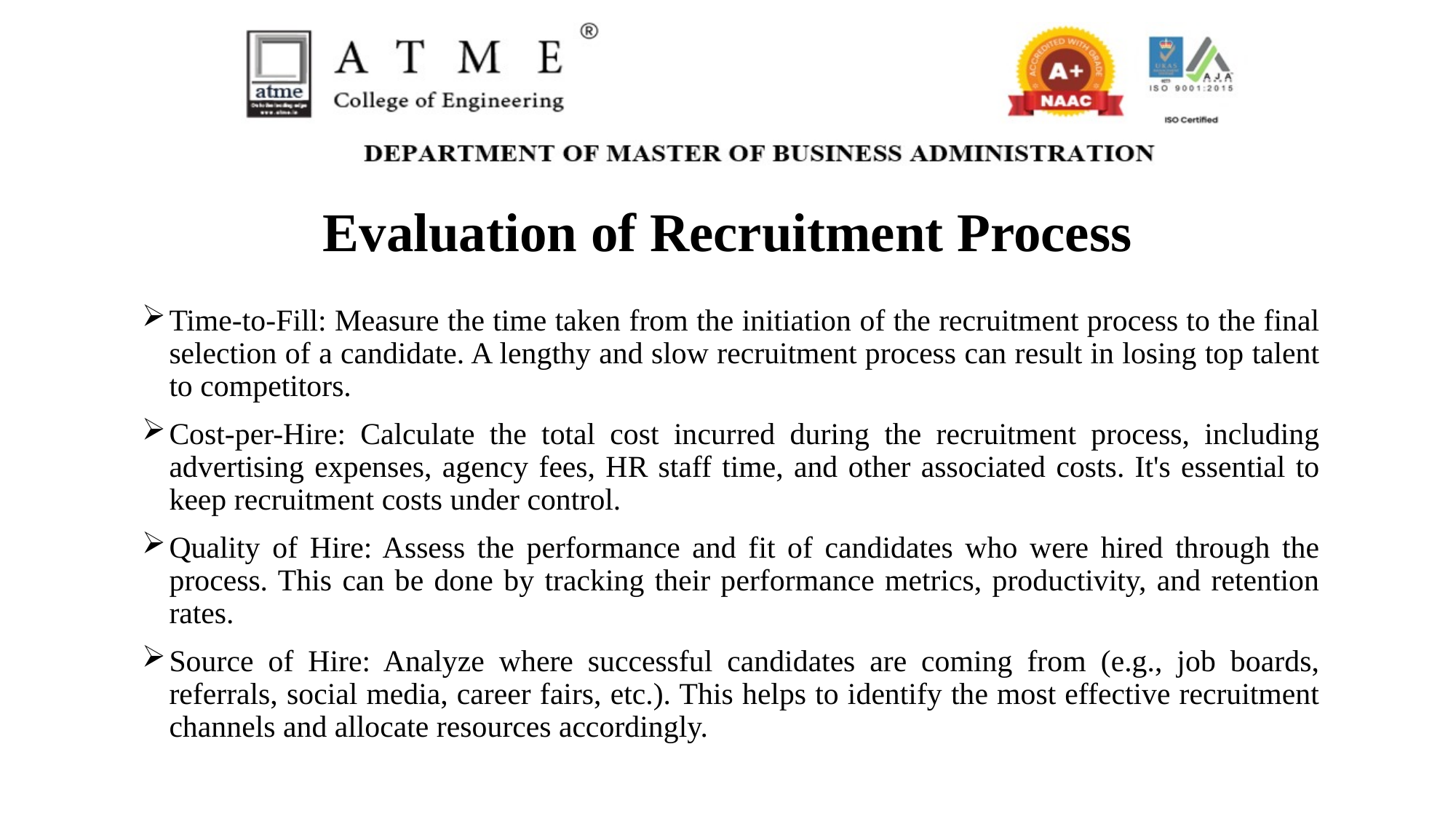

# Evaluation of Recruitment Process
Time-to-Fill: Measure the time taken from the initiation of the recruitment process to the final selection of a candidate. A lengthy and slow recruitment process can result in losing top talent to competitors.
Cost-per-Hire: Calculate the total cost incurred during the recruitment process, including advertising expenses, agency fees, HR staff time, and other associated costs. It's essential to keep recruitment costs under control.
Quality of Hire: Assess the performance and fit of candidates who were hired through the process. This can be done by tracking their performance metrics, productivity, and retention rates.
Source of Hire: Analyze where successful candidates are coming from (e.g., job boards, referrals, social media, career fairs, etc.). This helps to identify the most effective recruitment channels and allocate resources accordingly.